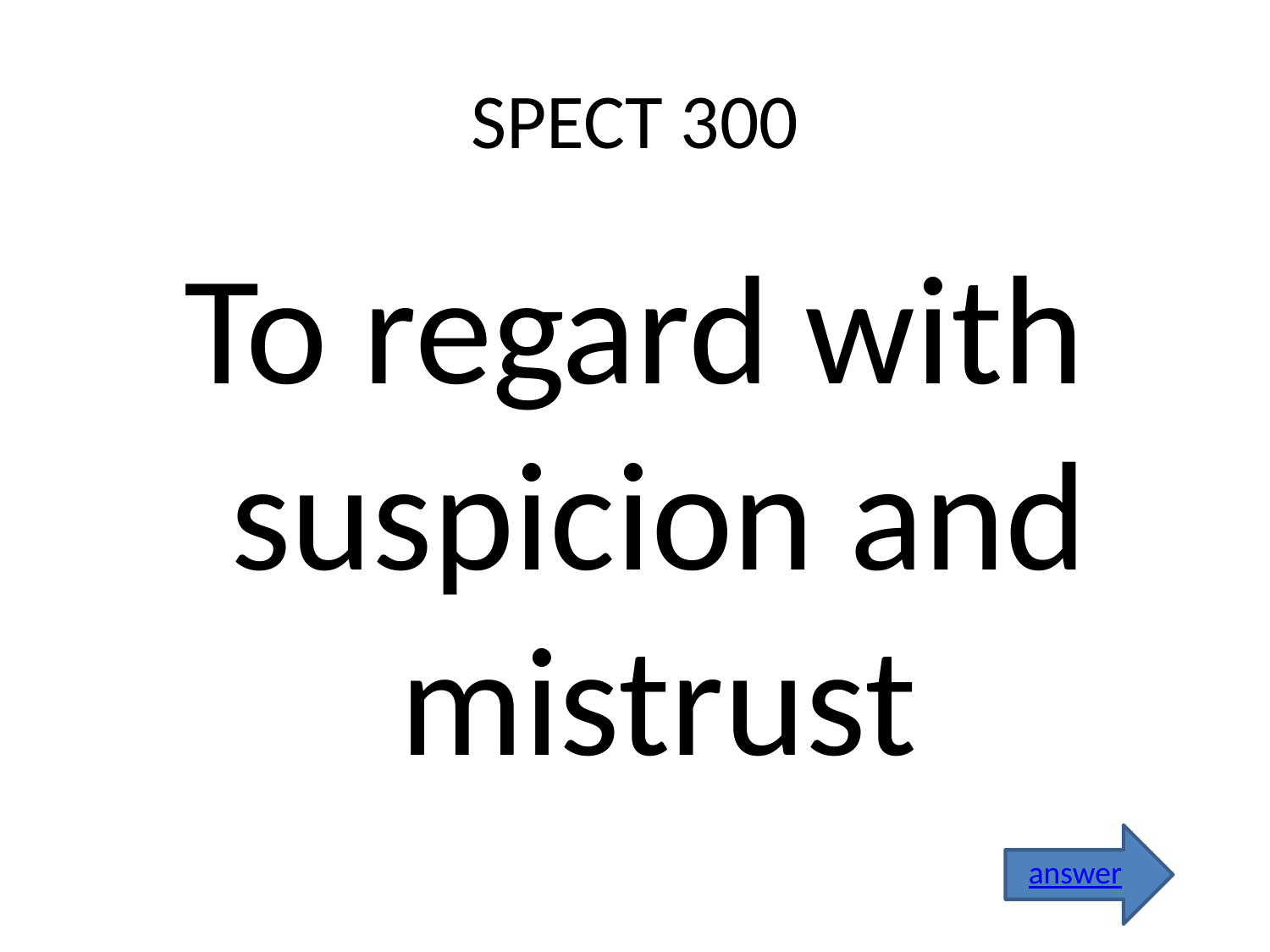

# SPECT 300
To regard with suspicion and mistrust

answer